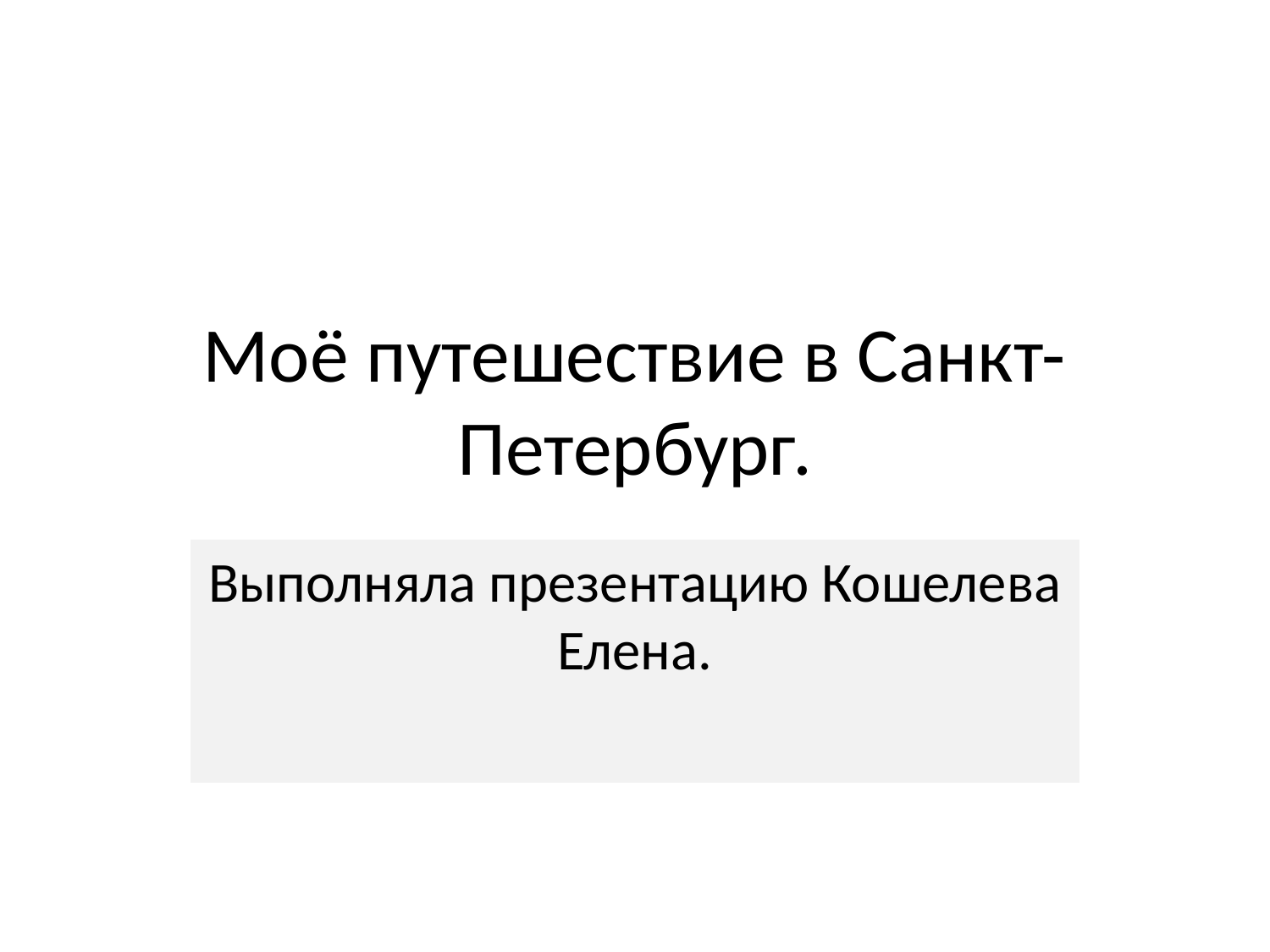

# Моё путешествие в Санкт-Петербург.
Выполняла презентацию Кошелева Елена.